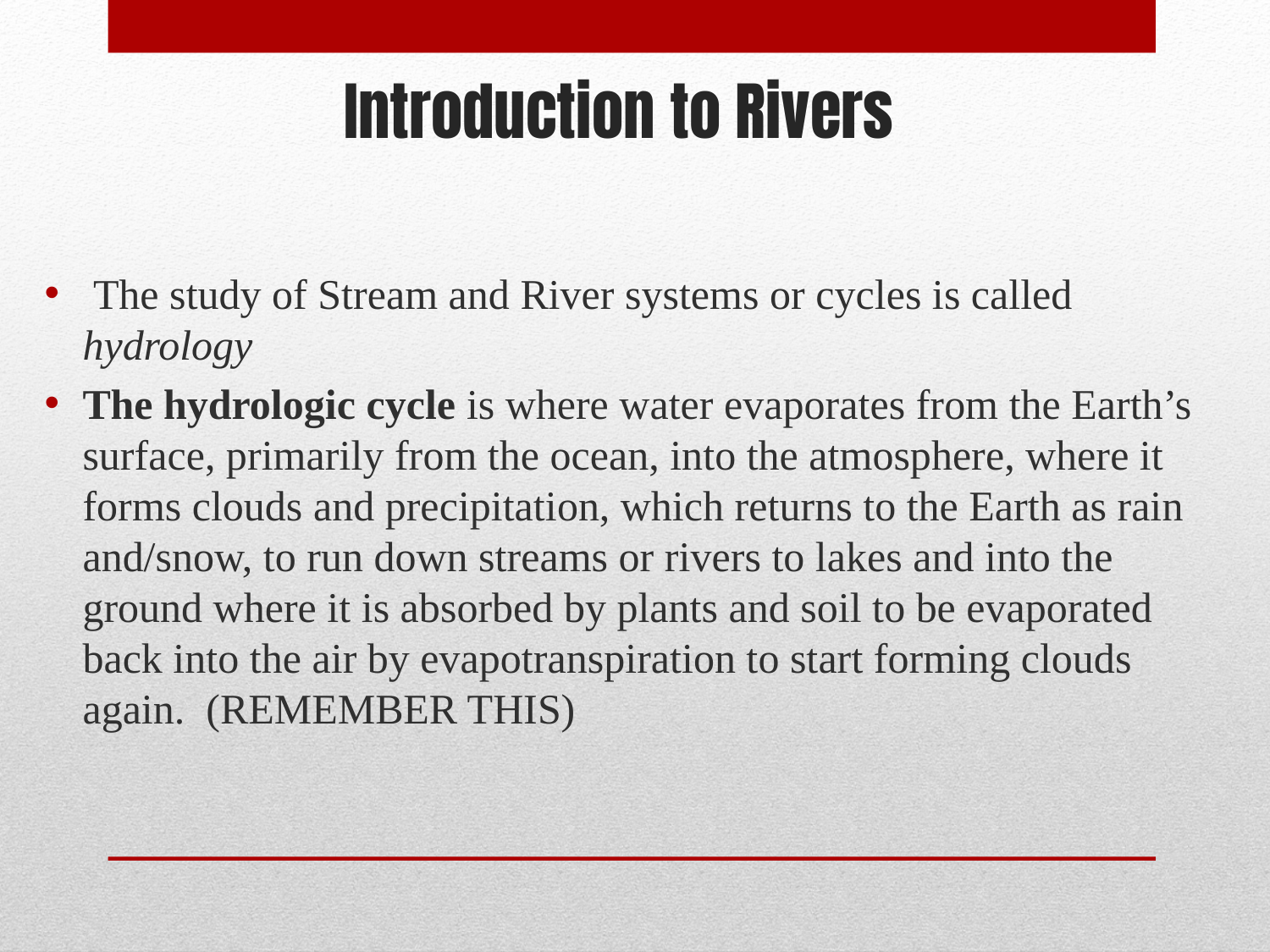

Introduction to Rivers
 The study of Stream and River systems or cycles is called hydrology
The hydrologic cycle is where water evaporates from the Earth’s surface, primarily from the ocean, into the atmosphere, where it forms clouds and precipitation, which returns to the Earth as rain and/snow, to run down streams or rivers to lakes and into the ground where it is absorbed by plants and soil to be evaporated back into the air by evapotranspiration to start forming clouds again.  (REMEMBER THIS)